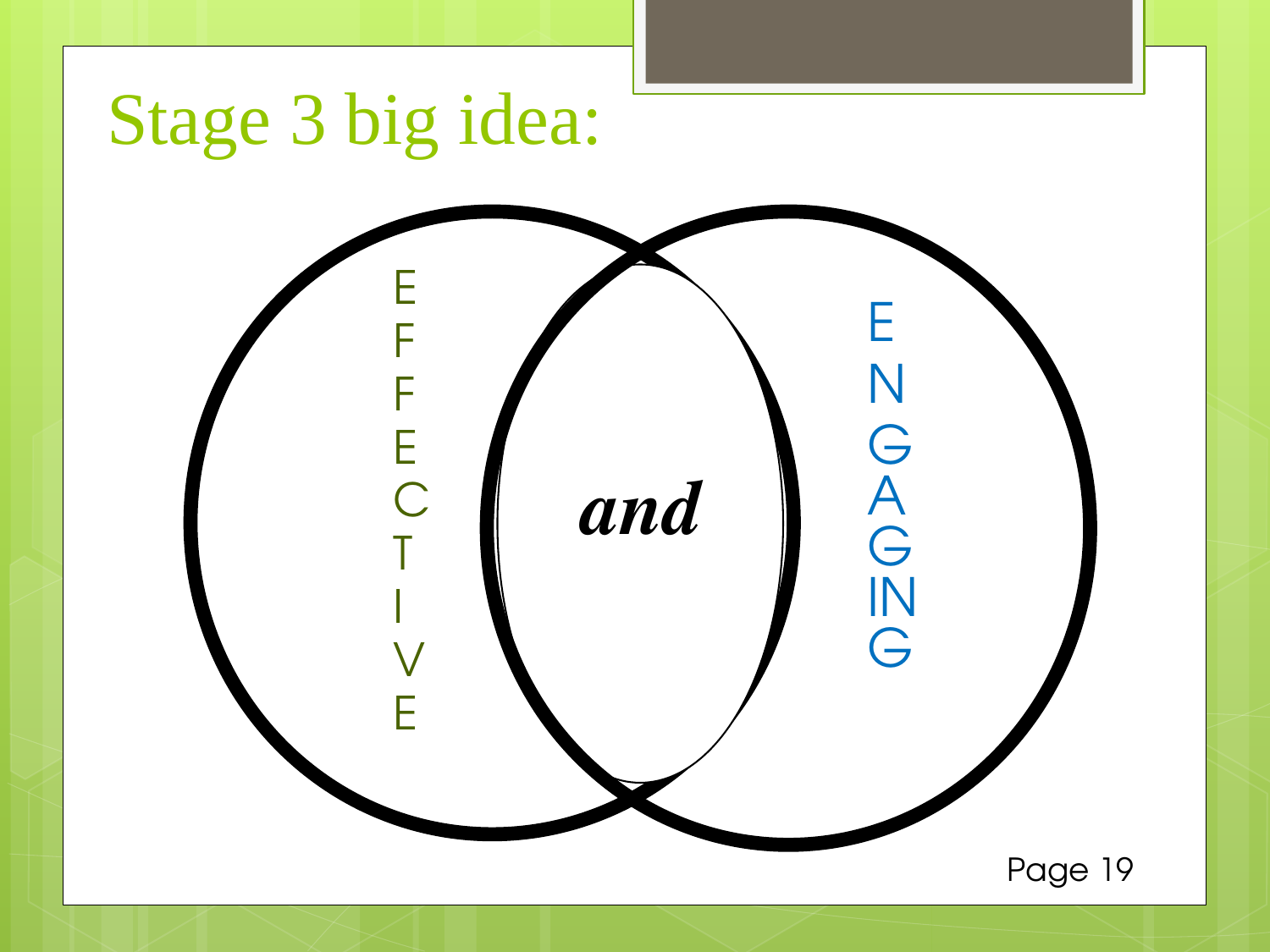

Stage 3 big idea:

E
F
F
E
C
T
I
V
E

	E
	N
	G
A
G
IN
G

and
Page 19